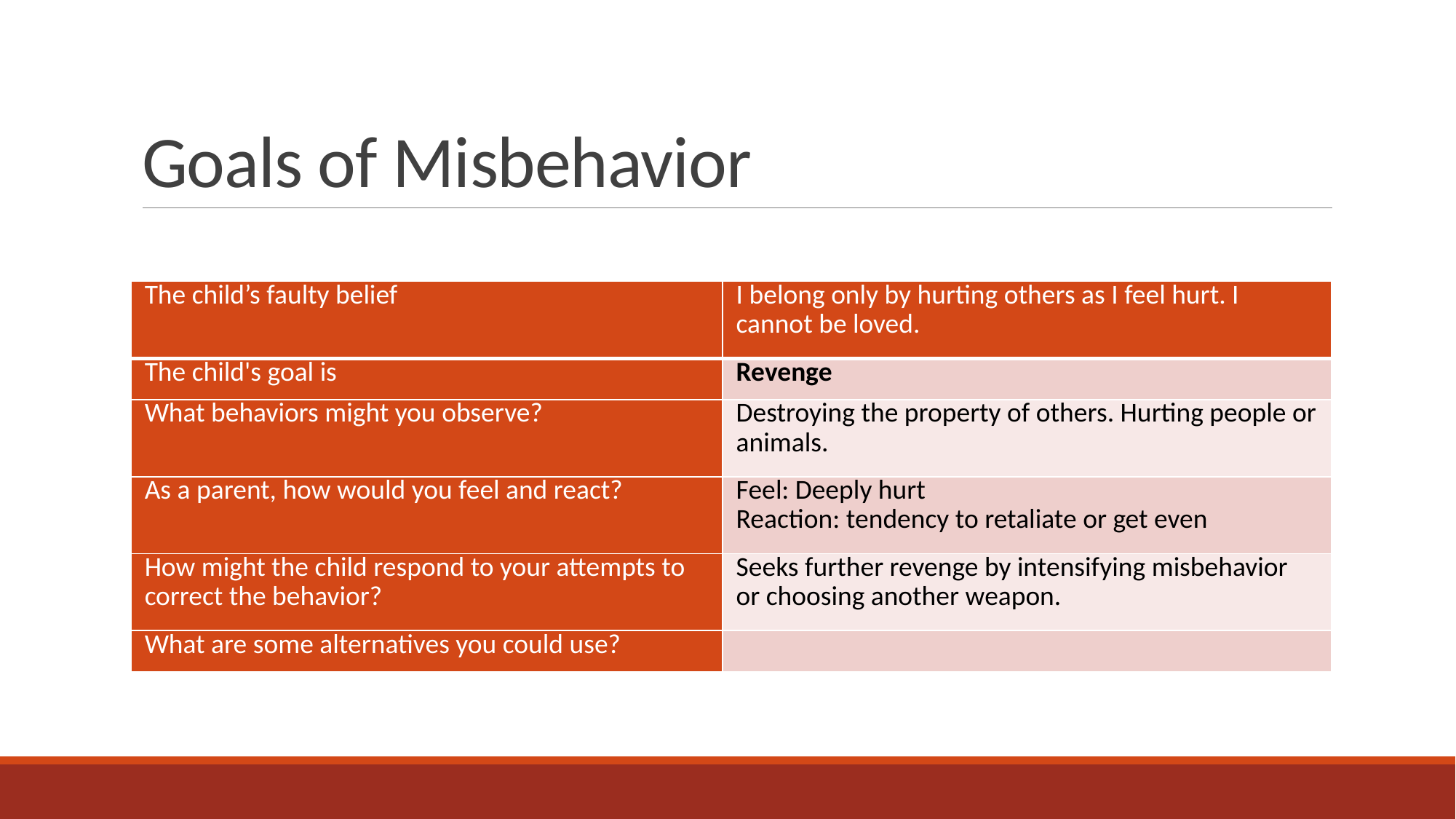

# Goals of Misbehavior
| The child’s faulty belief | I belong only by hurting others as I feel hurt. I cannot be loved. |
| --- | --- |
| The child's goal is | Revenge |
| What behaviors might you observe? | Destroying the property of others. Hurting people or animals. |
| As a parent, how would you feel and react? | Feel: Deeply hurt Reaction: tendency to retaliate or get even |
| How might the child respond to your attempts to correct the behavior? | Seeks further revenge by intensifying misbehavior or choosing another weapon. |
| What are some alternatives you could use? |  |